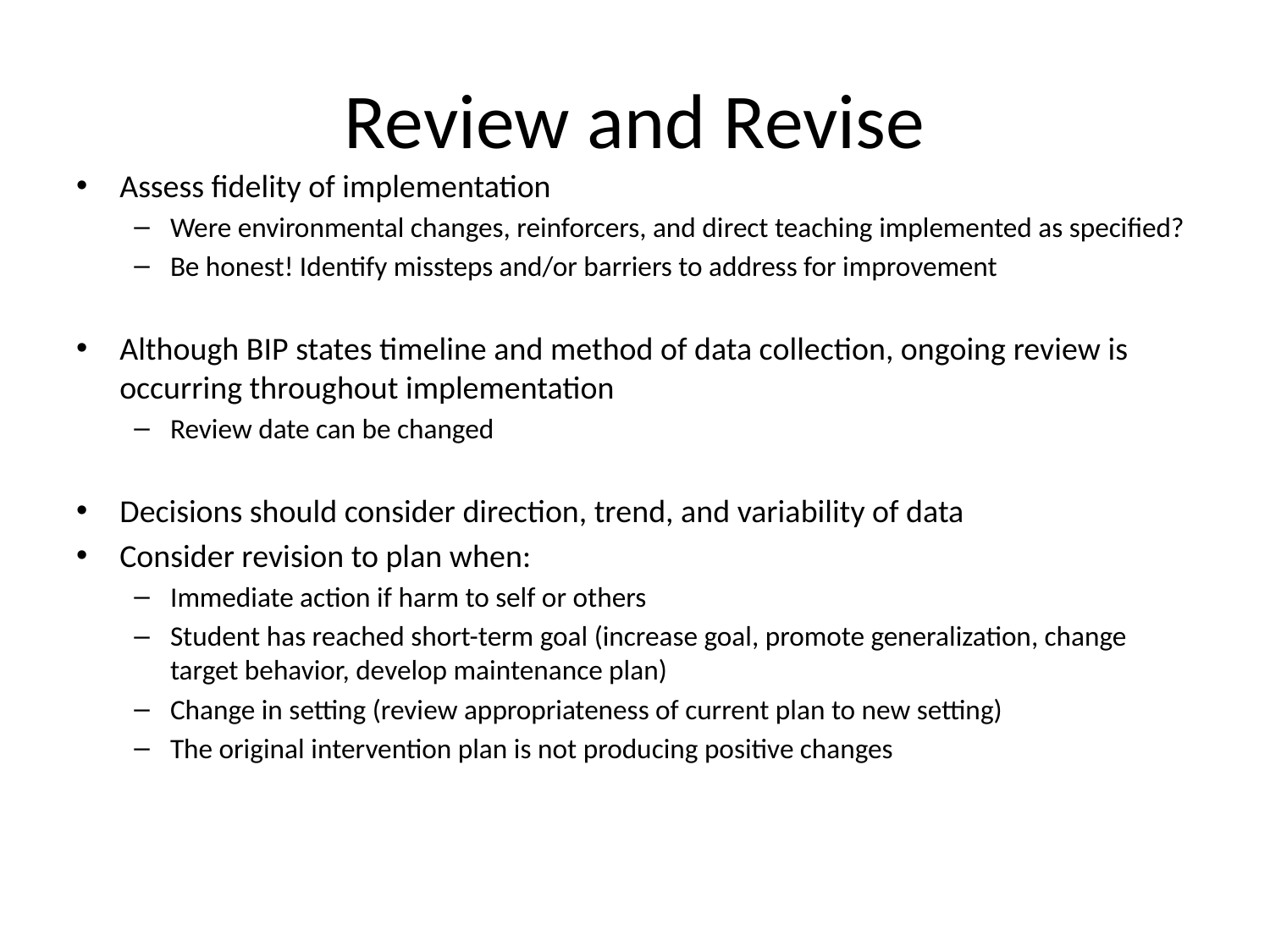

# Review and Revise
Assess fidelity of implementation
Were environmental changes, reinforcers, and direct teaching implemented as specified?
Be honest! Identify missteps and/or barriers to address for improvement

Although BIP states timeline and method of data collection, ongoing review is occurring throughout implementation
Review date can be changed

Decisions should consider direction, trend, and variability of data
Consider revision to plan when:
Immediate action if harm to self or others
Student has reached short-term goal (increase goal, promote generalization, change target behavior, develop maintenance plan)
Change in setting (review appropriateness of current plan to new setting)
The original intervention plan is not producing positive changes